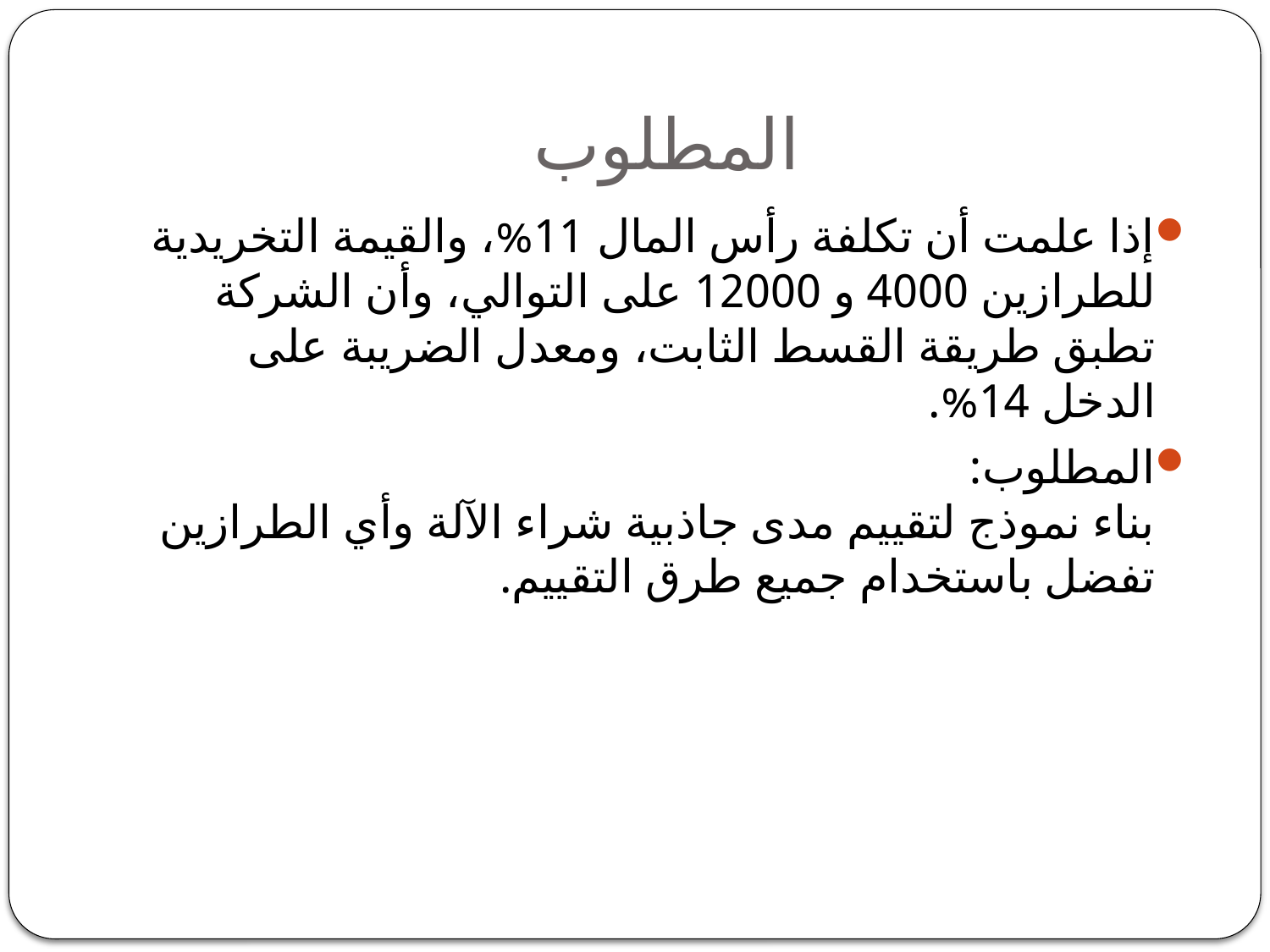

# المطلوب
إذا علمت أن تكلفة رأس المال 11%، والقيمة التخريدية للطرازين 4000 و 12000 على التوالي، وأن الشركة تطبق طريقة القسط الثابت، ومعدل الضريبة على الدخل 14%.
المطلوب:
بناء نموذج لتقييم مدى جاذبية شراء الآلة وأي الطرازين تفضل باستخدام جميع طرق التقييم.